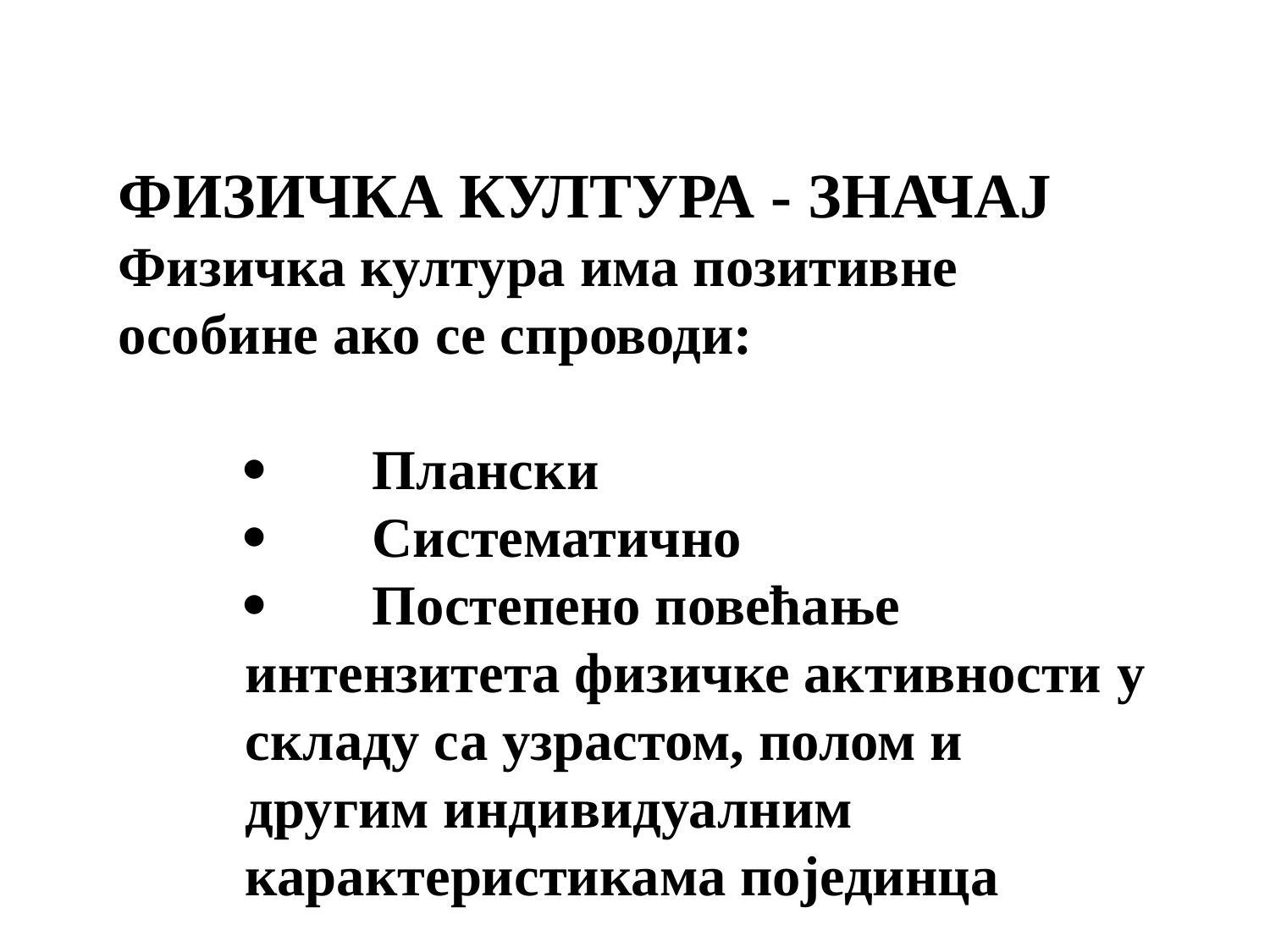

ФИЗИЧКА КУЛТУРА - ЗНАЧАЈ
Физичка култура има позитивне особине ако се спроводи:

•	Плански
•	Систематично
•	Постепено повећање интензитета физичке активности у складу са узрастом, полом и другим индивидуалним карактеристикама појединца